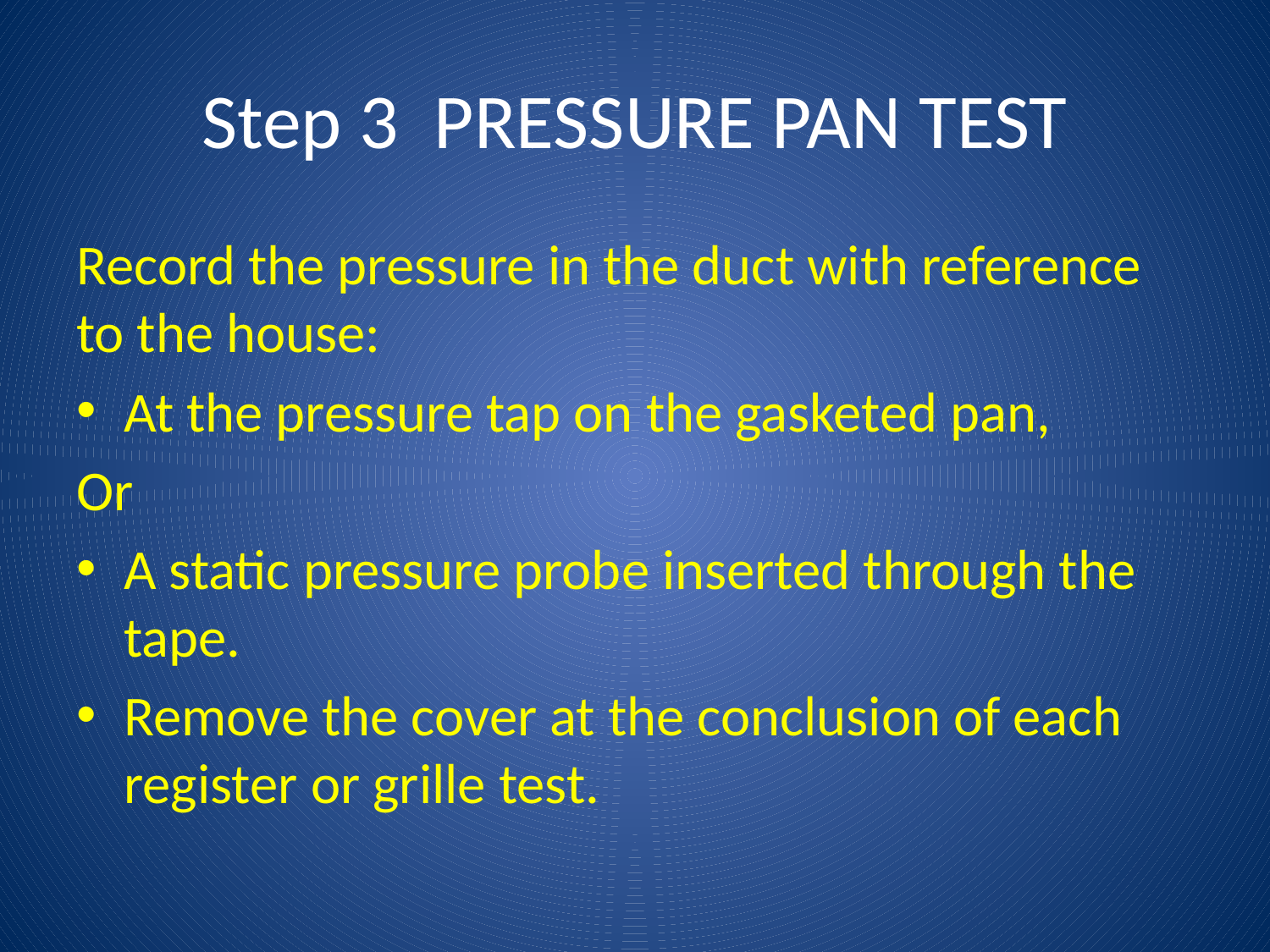

# Step 3  PRESSURE PAN TEST
Record the pressure in the duct with reference to the house:
At the pressure tap on the gasketed pan,
Or
A static pressure probe inserted through the tape.
Remove the cover at the conclusion of each register or grille test.